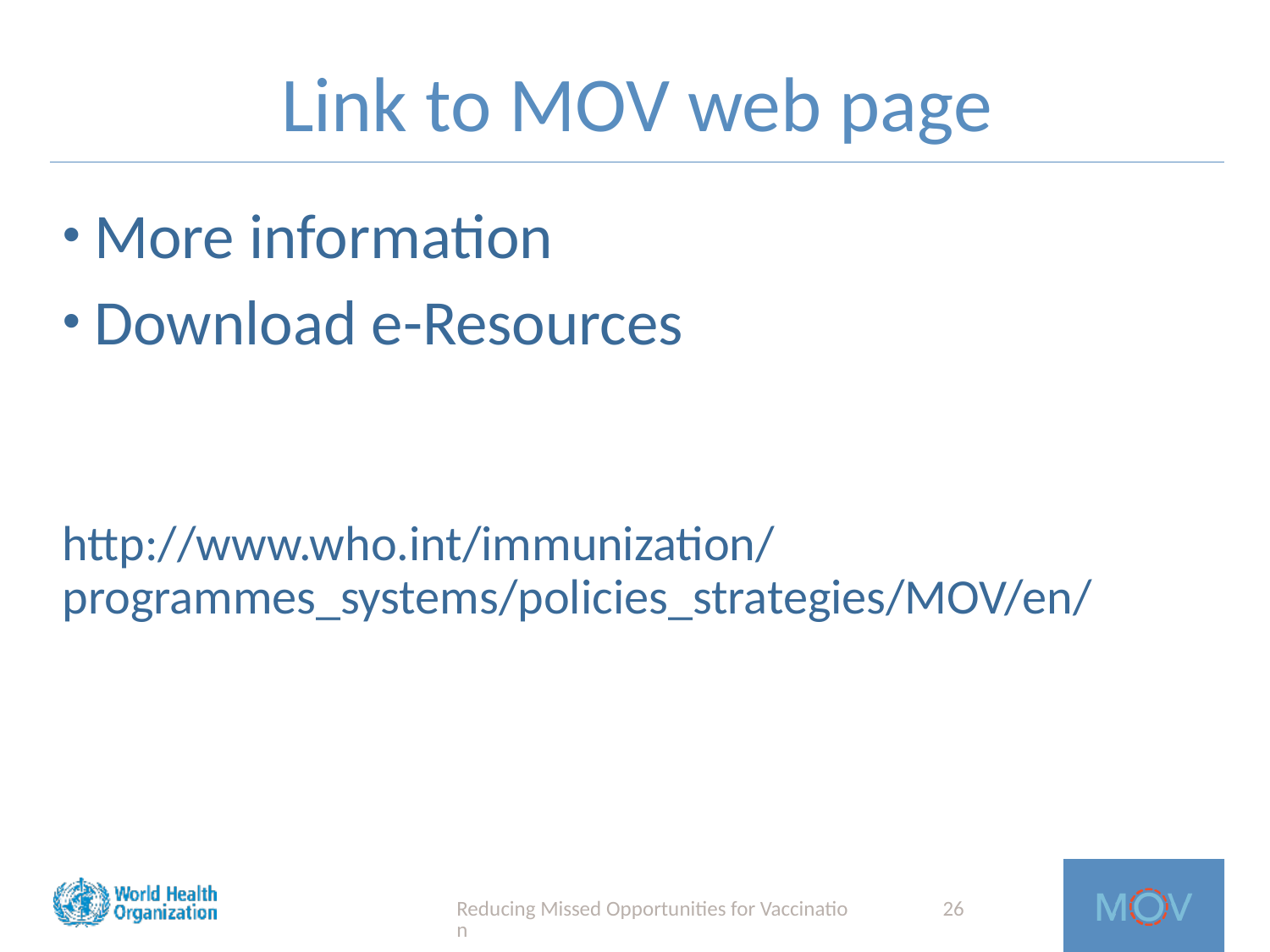

# Link to MOV web page
More information
Download e-Resources

http://www.who.int/immunization/programmes_systems/policies_strategies/MOV/en/
Reducing Missed Opportunities for Vaccination
26